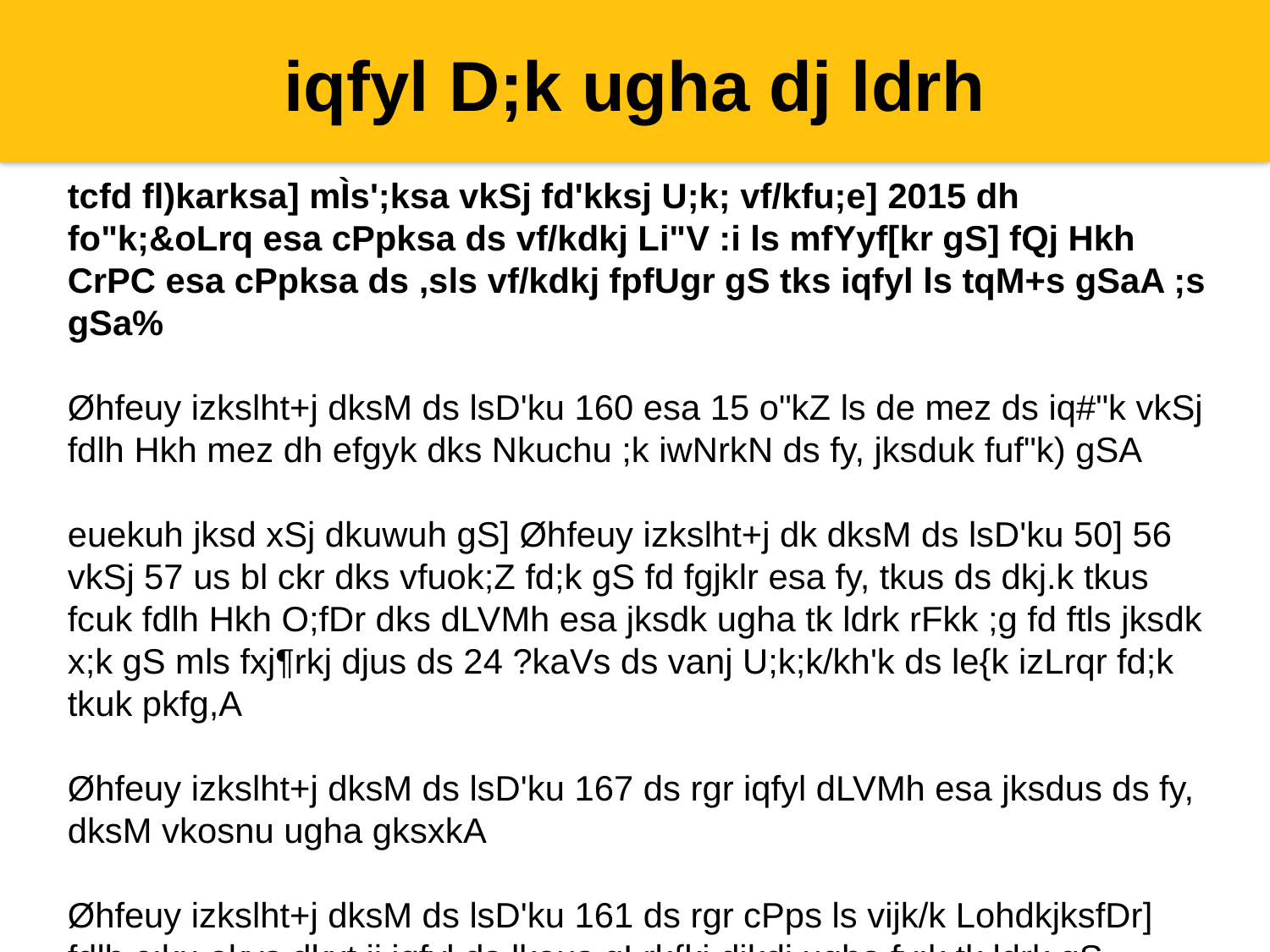

iqfyl D;k ugha dj ldrh
tcfd fl)karksa] mÌs';ksa vkSj fd'kksj U;k; vf/kfu;e] 2015 dh fo"k;&oLrq esa cPpksa ds vf/kdkj Li"V :i ls mfYyf[kr gS] fQj Hkh CrPC esa cPpksa ds ,sls vf/kdkj fpfUgr gS tks iqfyl ls tqM+s gSaA ;s gSa%
Øhfeuy izkslht+j dksM ds lsD'ku 160 esa 15 o"kZ ls de mez ds iq#"k vkSj fdlh Hkh mez dh efgyk dks Nkuchu ;k iwNrkN ds fy, jksduk fuf"k) gSA

euekuh jksd xSj dkuwuh gS] Øhfeuy izkslht+j dk dksM ds lsD'ku 50] 56 vkSj 57 us bl ckr dks vfuok;Z fd;k gS fd fgjklr esa fy, tkus ds dkj.k tkus fcuk fdlh Hkh O;fDr dks dLVMh esa jksdk ugha tk ldrk rFkk ;g fd ftls jksdk x;k gS mls fxj¶rkj djus ds 24 ?kaVs ds vanj U;k;k/kh'k ds le{k izLrqr fd;k tkuk pkfg,A

Øhfeuy izkslht+j dksM ds lsD'ku 167 ds rgr iqfyl dLVMh esa jksdus ds fy, dksM vkosnu ugha gksxkA

Øhfeuy izkslht+j dksM ds lsD'ku 161 ds rgr cPps ls vijk/k LohdkjksfDr] fdlh c;ku okys dkxt ij iqfyl ds lkeus gLrk{kj djkdj ugha fy;k tk ldrk gS vkSj ;g cPps ds f[kykQ lcwr ds :i esa is'k ugha fd;k tk ldrkA